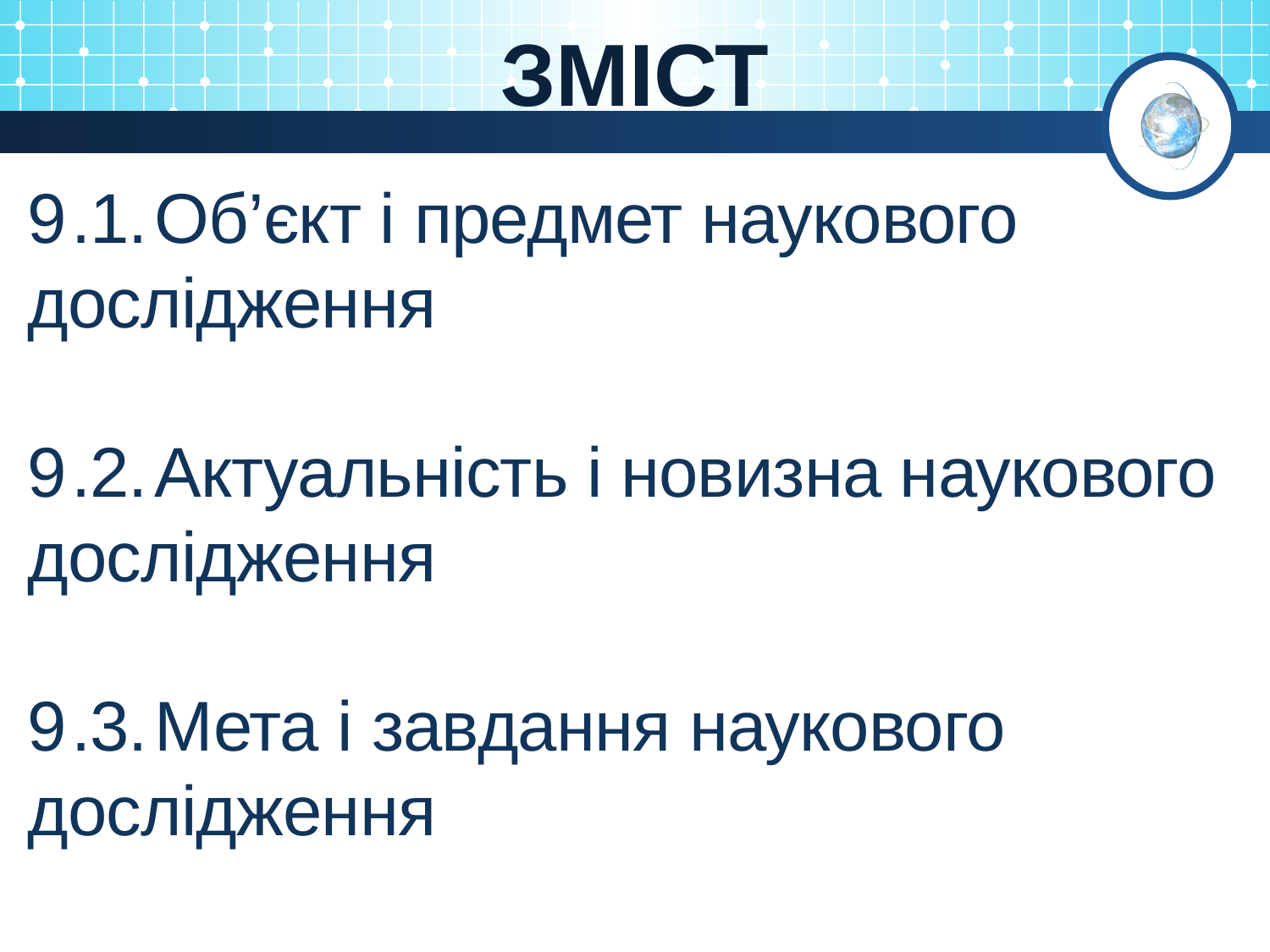

# ЗМІСТ
9.1.	Об’єкт і предмет наукового дослідження

9.2.	Актуальність і новизна наукового дослідження

9.3.	Мета і завдання наукового дослідження